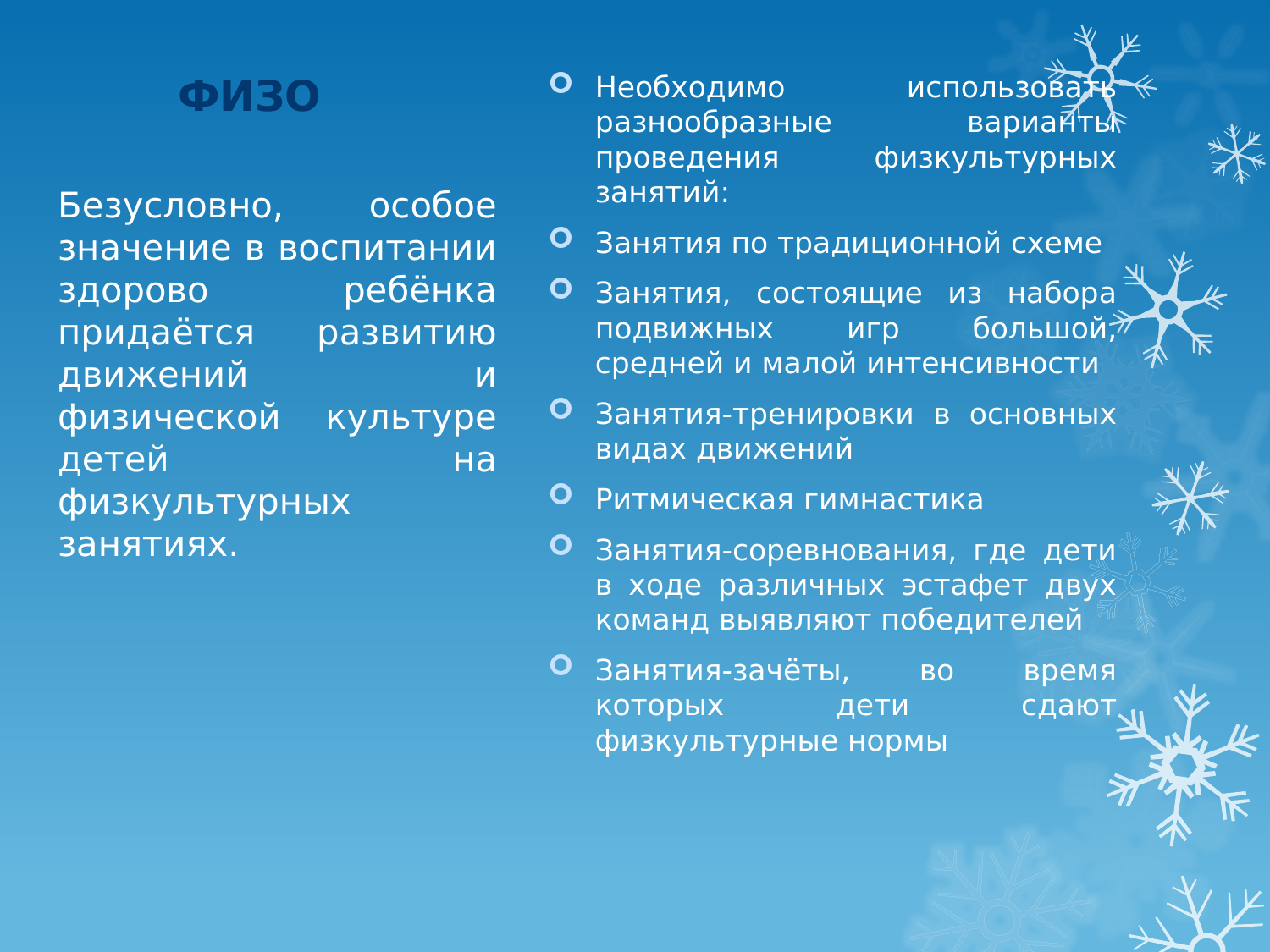

# ФИЗО
Необходимо использовать разнообразные варианты проведения физкультурных занятий:
Занятия по традиционной схеме
Занятия, состоящие из набора подвижных игр большой, средней и малой интенсивности
Занятия-тренировки в основных видах движений
Ритмическая гимнастика
Занятия-соревнования, где дети в ходе различных эстафет двух команд выявляют победителей
Занятия-зачёты, во время которых дети сдают физкультурные нормы

Безусловно, особое значение в воспитании здорово ребёнка придаётся развитию движений и физической культуре детей на физкультурных занятиях.